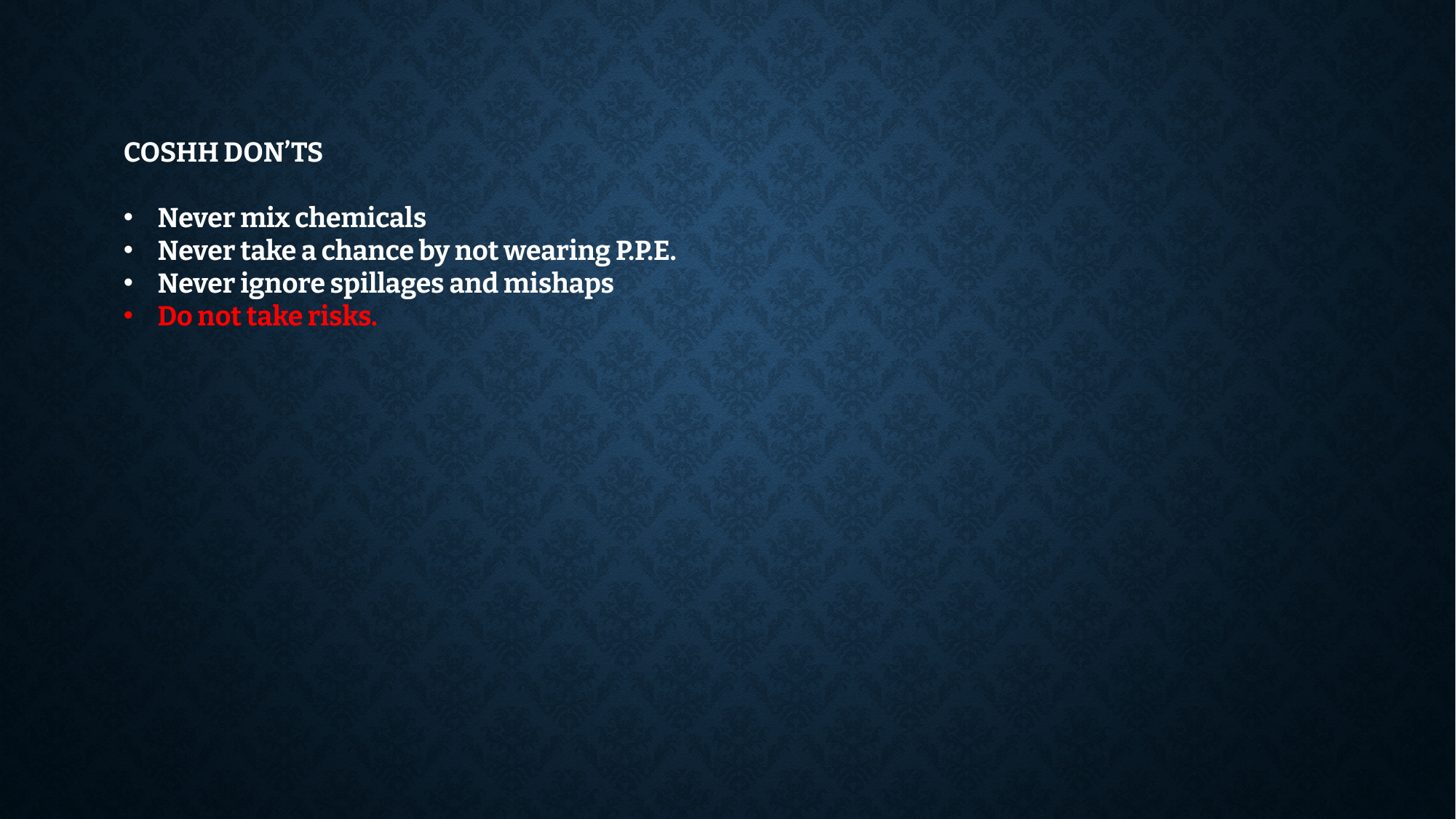

COSHH DON’TS

Never mix chemicals
Never take a chance by not wearing P.P.E.
Never ignore spillages and mishaps
Do not take risks.